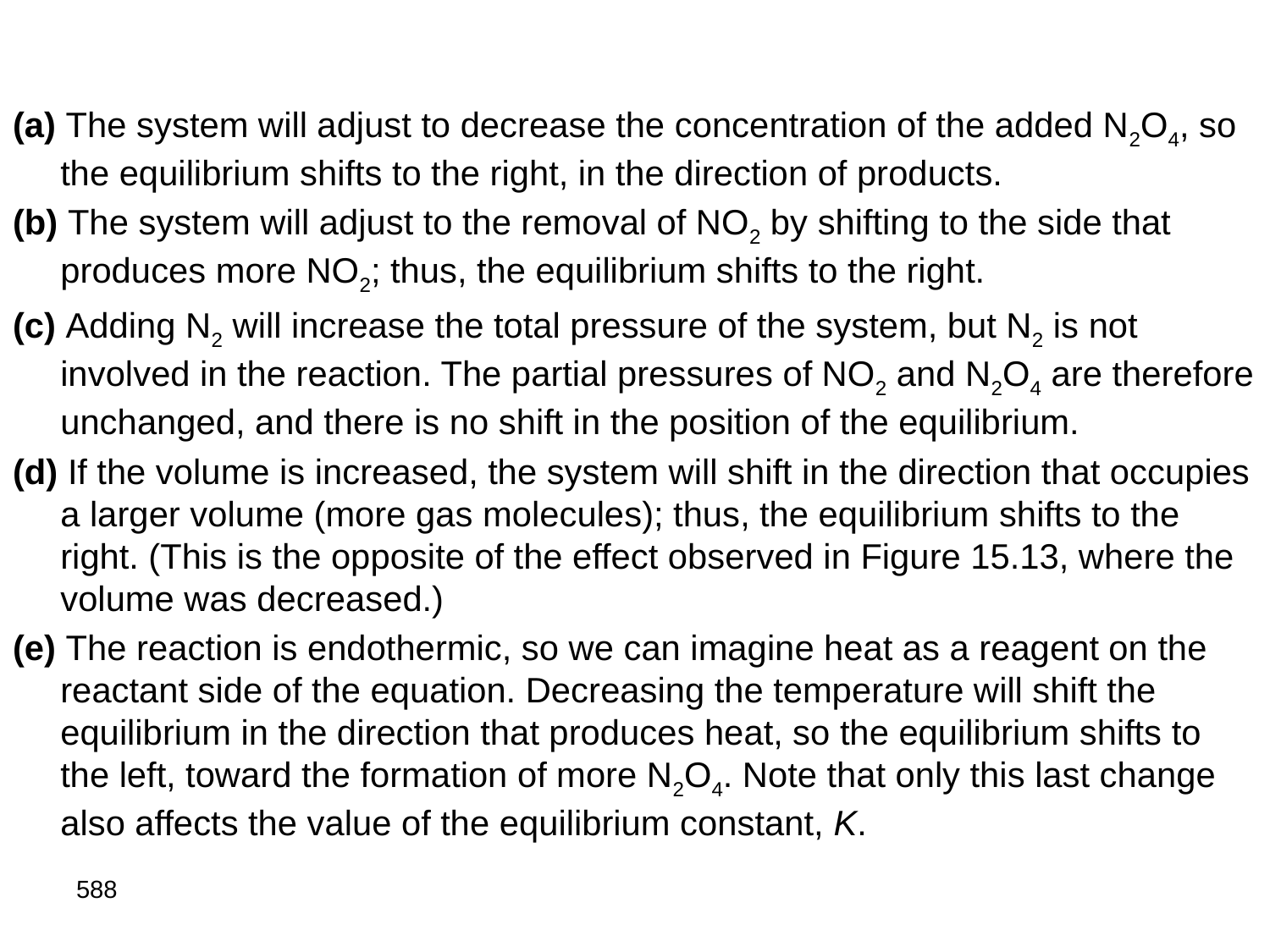

(a) The system will adjust to decrease the concentration of the added N2O4, so the equilibrium shifts to the right, in the direction of products.
(b) The system will adjust to the removal of NO2 by shifting to the side that produces more NO2; thus, the equilibrium shifts to the right.
(c) Adding N2 will increase the total pressure of the system, but N2 is not involved in the reaction. The partial pressures of NO2 and N2O4 are therefore unchanged, and there is no shift in the position of the equilibrium.
(d) If the volume is increased, the system will shift in the direction that occupies a larger volume (more gas molecules); thus, the equilibrium shifts to the right. (This is the opposite of the effect observed in Figure 15.13, where the volume was decreased.)
(e) The reaction is endothermic, so we can imagine heat as a reagent on the reactant side of the equation. Decreasing the temperature will shift the equilibrium in the direction that produces heat, so the equilibrium shifts to the left, toward the formation of more N2O4. Note that only this last change also affects the value of the equilibrium constant, K.

588